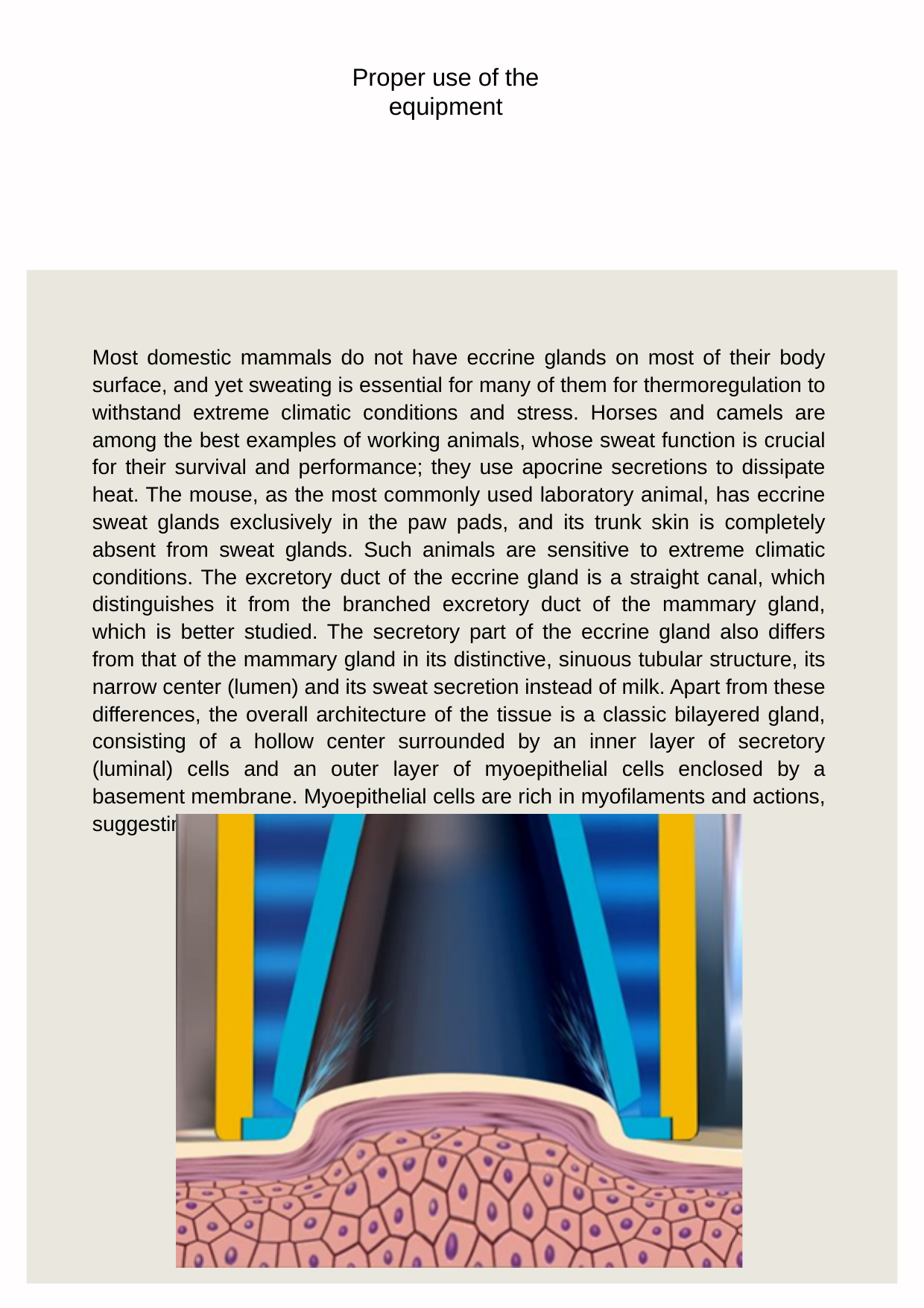

Proper use of the equipment

Most domestic mammals do not have eccrine glands on most of their body surface, and yet sweating is essential for many of them for thermoregulation to withstand extreme climatic conditions and stress. Horses and camels are among the best examples of working animals, whose sweat function is crucial for their survival and performance; they use apocrine secretions to dissipate heat. The mouse, as the most commonly used laboratory animal, has eccrine sweat glands exclusively in the paw pads, and its trunk skin is completely absent from sweat glands. Such animals are sensitive to extreme climatic conditions. The excretory duct of the eccrine gland is a straight canal, which distinguishes it from the branched excretory duct of the mammary gland, which is better studied. The secretory part of the eccrine gland also differs from that of the mammary gland in its distinctive, sinuous tubular structure, its narrow center (lumen) and its sweat secretion instead of milk. Apart from these differences, the overall architecture of the tissue is a classic bilayered gland, consisting of a hollow center surrounded by an inner layer of secretory (luminal) cells and an outer layer of myoepithelial cells enclosed by a basement membrane. Myoepithelial cells are rich in myofilaments and actions, suggesting that they play an important role.